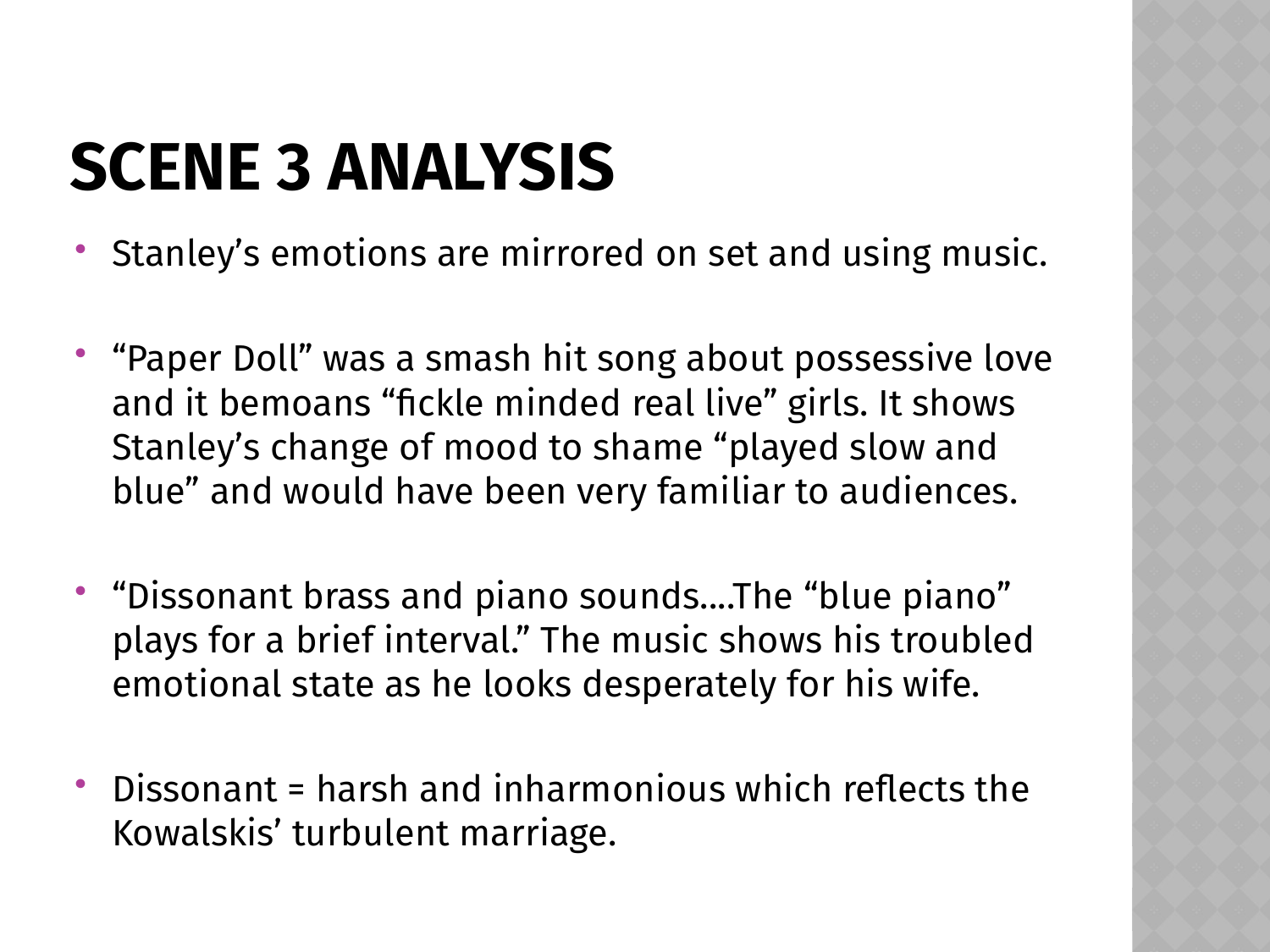

# Scene 3 analysis
Stanley’s emotions are mirrored on set and using music.

“Paper Doll” was a smash hit song about possessive love and it bemoans “fickle minded real live” girls. It shows Stanley’s change of mood to shame “played slow and blue” and would have been very familiar to audiences.

“Dissonant brass and piano sounds....The “blue piano” plays for a brief interval.” The music shows his troubled emotional state as he looks desperately for his wife.

Dissonant = harsh and inharmonious which reflects the Kowalskis’ turbulent marriage.